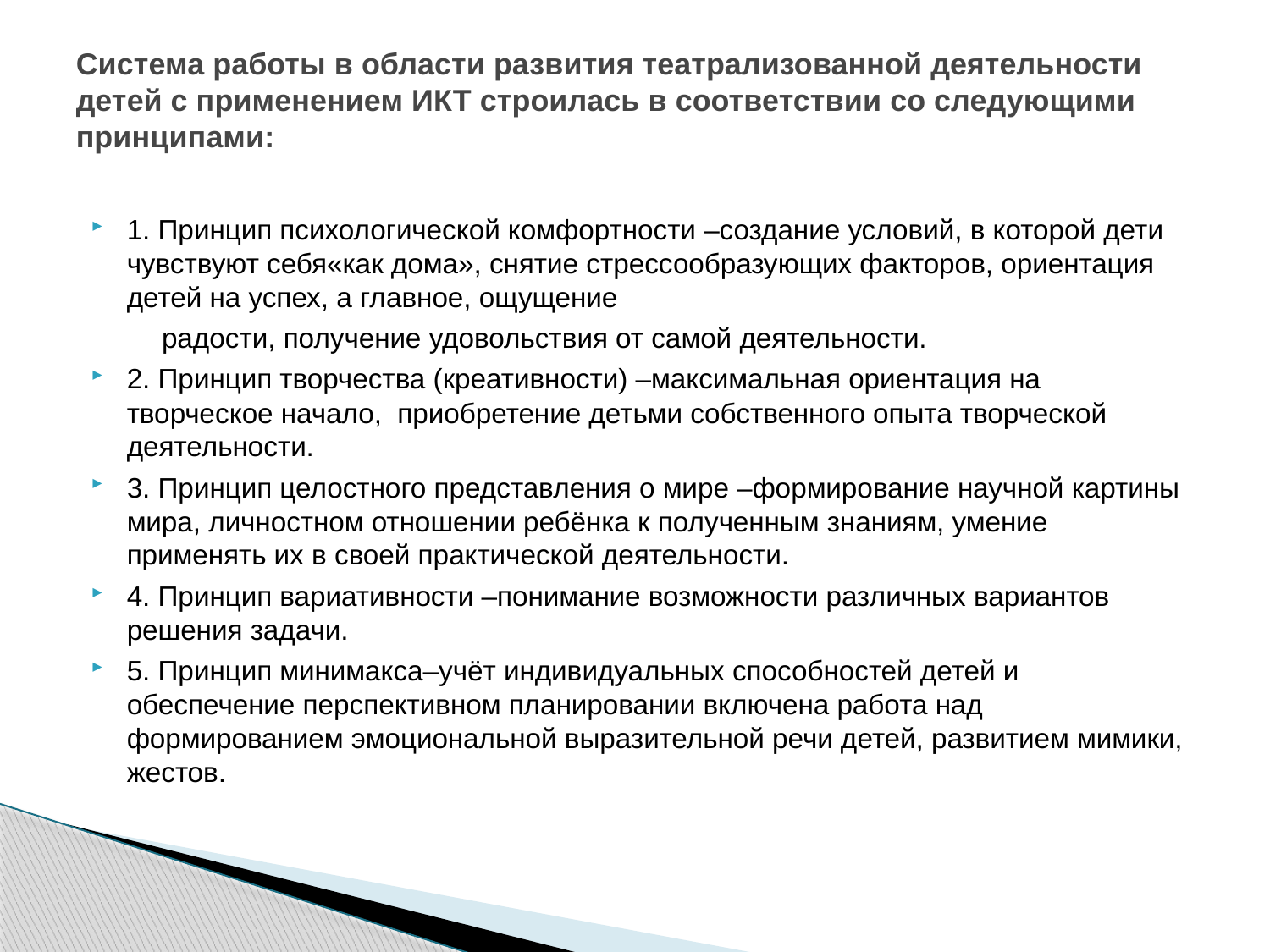

# Система работы в области развития театрализованной деятельности детей с применением ИКТ строилась в соответствии со следующими принципами:
1. Принцип психологической комфортности –создание условий, в которой дети чувствуют себя«как дома», снятие стрессообразующих факторов, ориентация детей на успех, а главное, ощущение
         радости, получение удовольствия от самой деятельности.
2. Принцип творчества (креативности) –максимальная ориентация на творческое начало,  приобретение детьми собственного опыта творческой деятельности.
3. Принцип целостного представления о мире –формирование научной картины мира, личностном отношении ребёнка к полученным знаниям, умение применять их в своей практической деятельности.
4. Принцип вариативности –понимание возможности различных вариантов решения задачи.
5. Принцип минимакса–учёт индивидуальных способностей детей и обеспечение перспективном планировании включена работа над  формированием эмоциональной выразительной речи детей, развитием мимики, жестов.